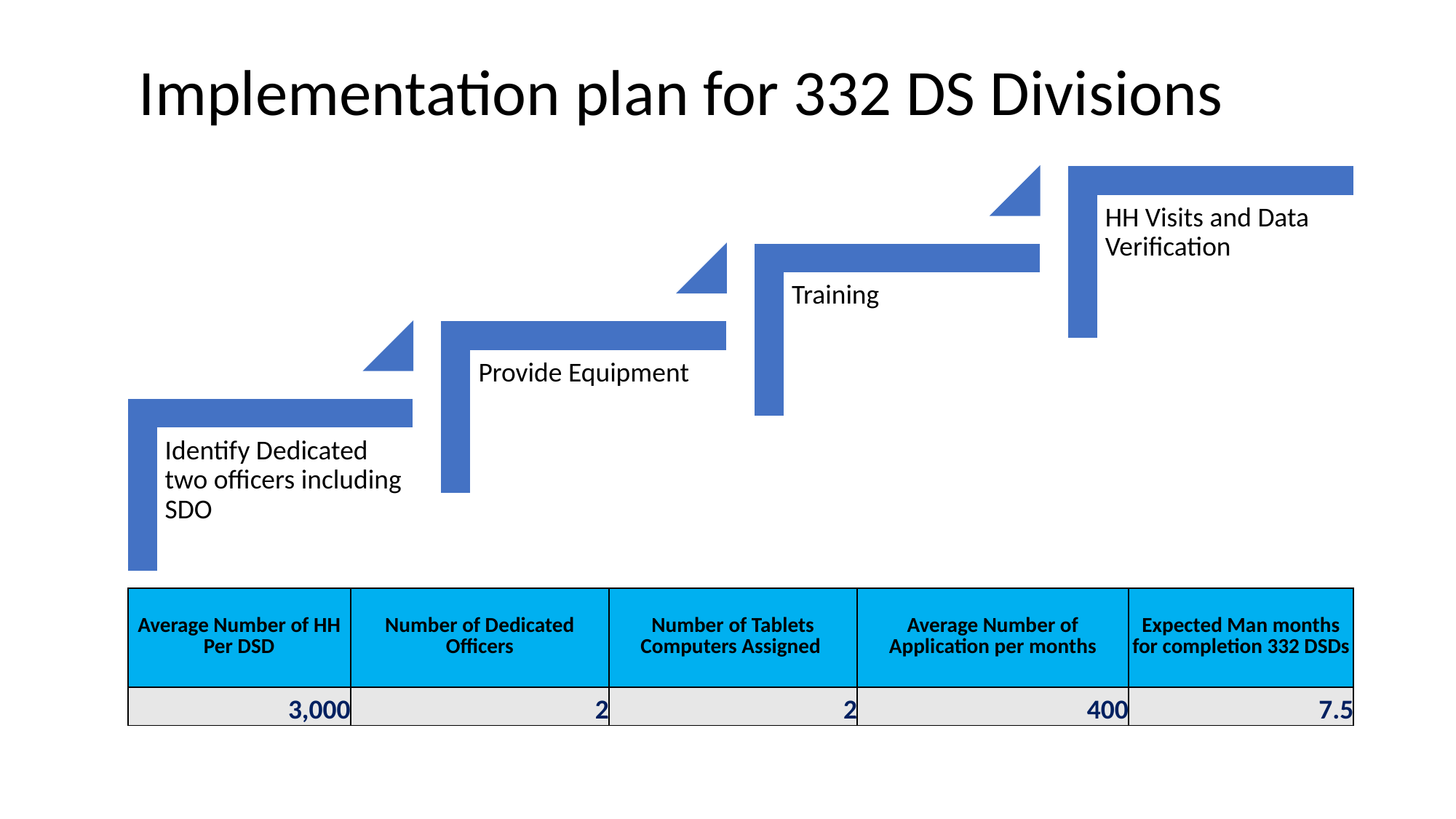

# Implementation plan for 332 DS Divisions
Identify Dedicated two officers including SDO
Provide Equipment
Training
HH Visits and Data Verification
| Average Number of HH Per DSD | Number of Dedicated Officers | Number of Tablets Computers Assigned | Average Number of Application per months | Expected Man months for completion 332 DSDs |
| --- | --- | --- | --- | --- |
| 3,000 | 2 | 2 | 400 | 7.5 |